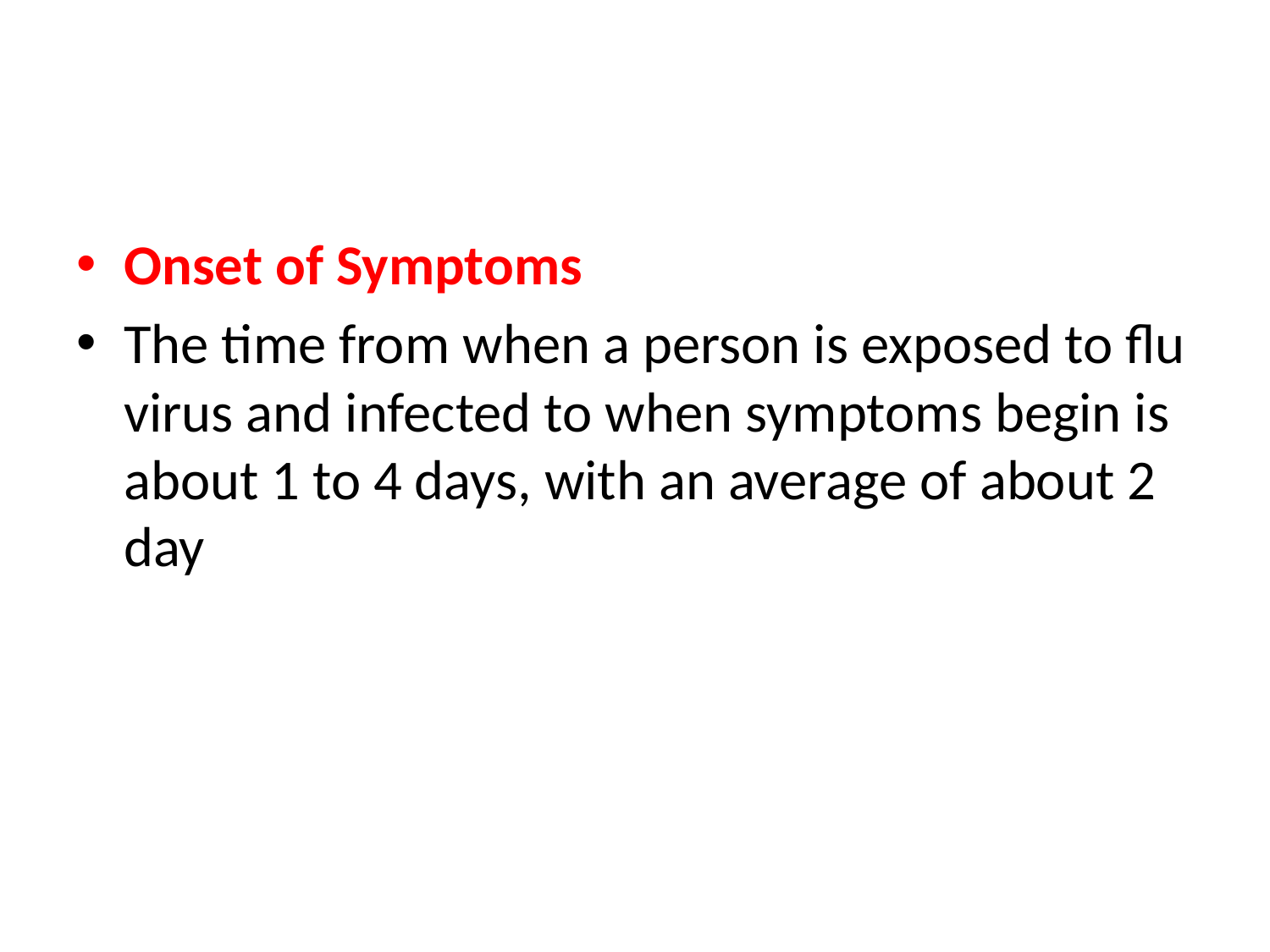

Onset of Symptoms
The time from when a person is exposed to flu virus and infected to when symptoms begin is about 1 to 4 days, with an average of about 2 day